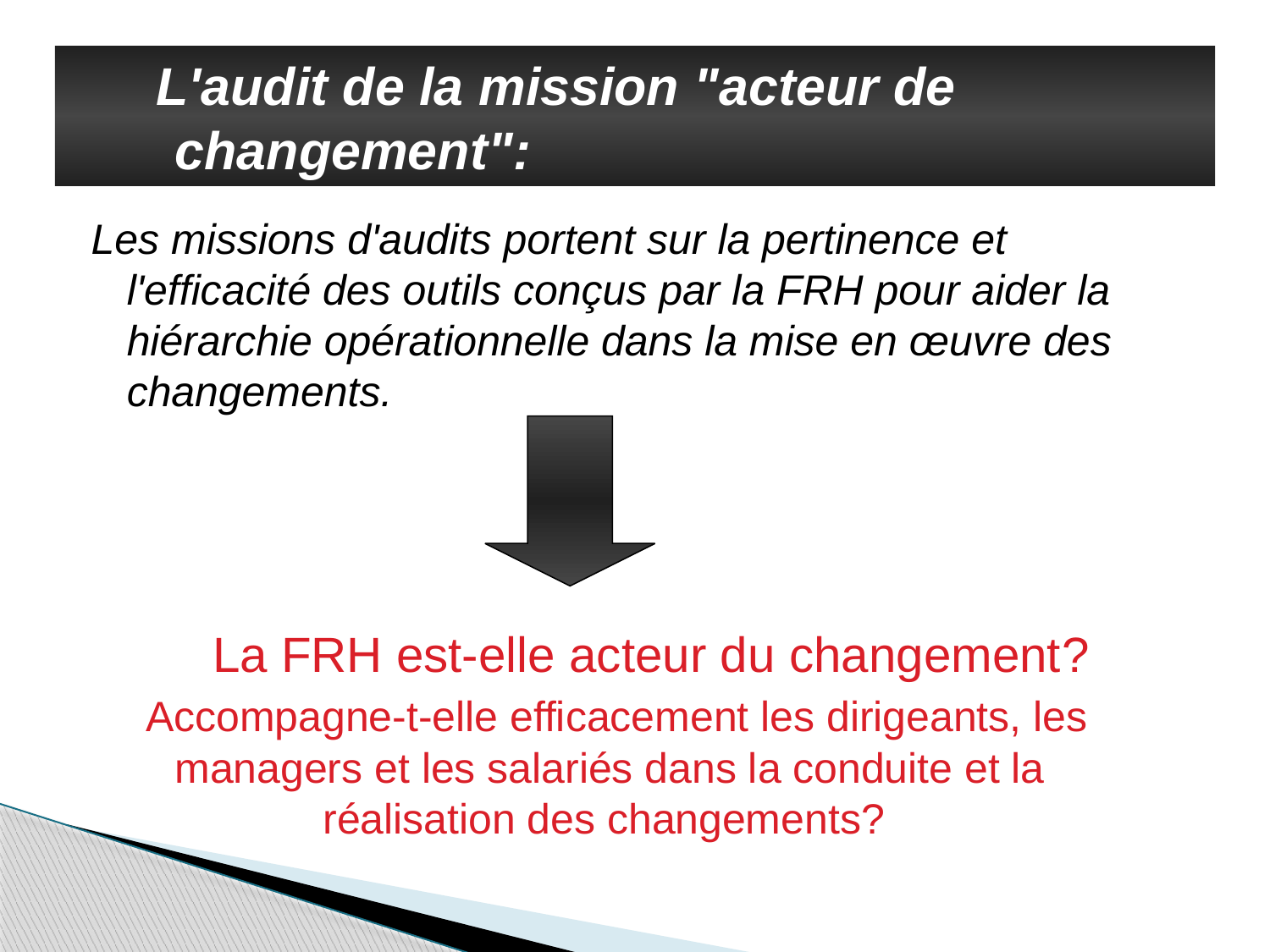

# L'audit de la mission "acteur de changement":
Les missions d'audits portent sur la pertinence et l'efficacité des outils conçus par la FRH pour aider la hiérarchie opérationnelle dans la mise en œuvre des changements.

        La FRH est-elle acteur du changement?    Accompagne-t-elle efficacement les dirigeants, les managers et les salariés dans la conduite et la réalisation des changements?